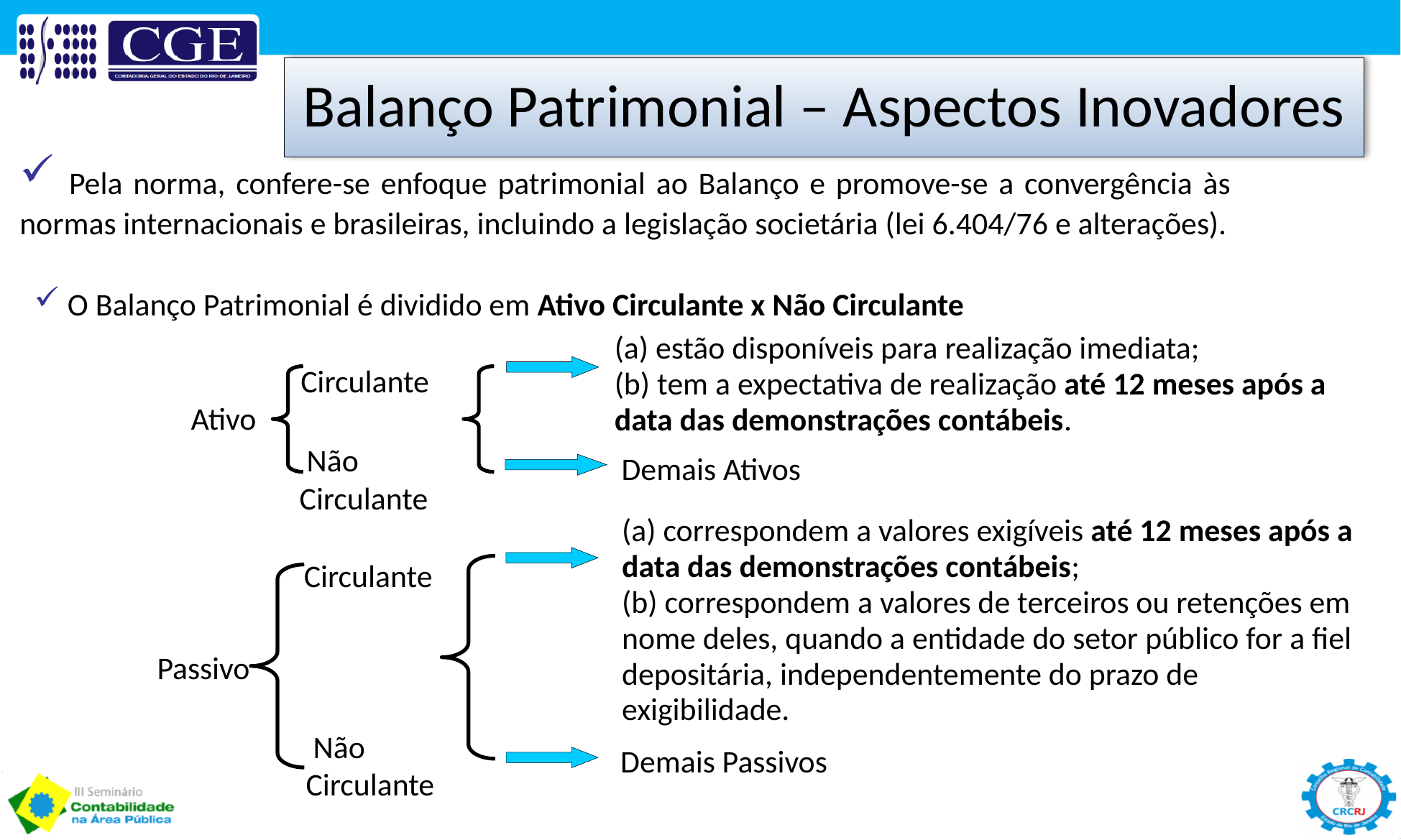

Balanço Patrimonial – Aspectos Inovadores
 Pela norma, confere-se enfoque patrimonial ao Balanço e promove-se a convergência às normas internacionais e brasileiras, incluindo a legislação societária (lei 6.404/76 e alterações).
 O Balanço Patrimonial é dividido em Ativo Circulante x Não Circulante
(a) estão disponíveis para realização imediata;
(b) tem a expectativa de realização até 12 meses após a data das demonstrações contábeis.

  Circulante

Ativo
 Não Circulante
      Demais Ativos

(a) correspondem a valores exigíveis até 12 meses após a data das demonstrações contábeis;
(b) correspondem a valores de terceiros ou retenções em nome deles, quando a entidade do setor público for a fiel depositária, independentemente do prazo de exigibilidade.

 Circulante

Passivo
 Não Circulante
   Demais Passivos